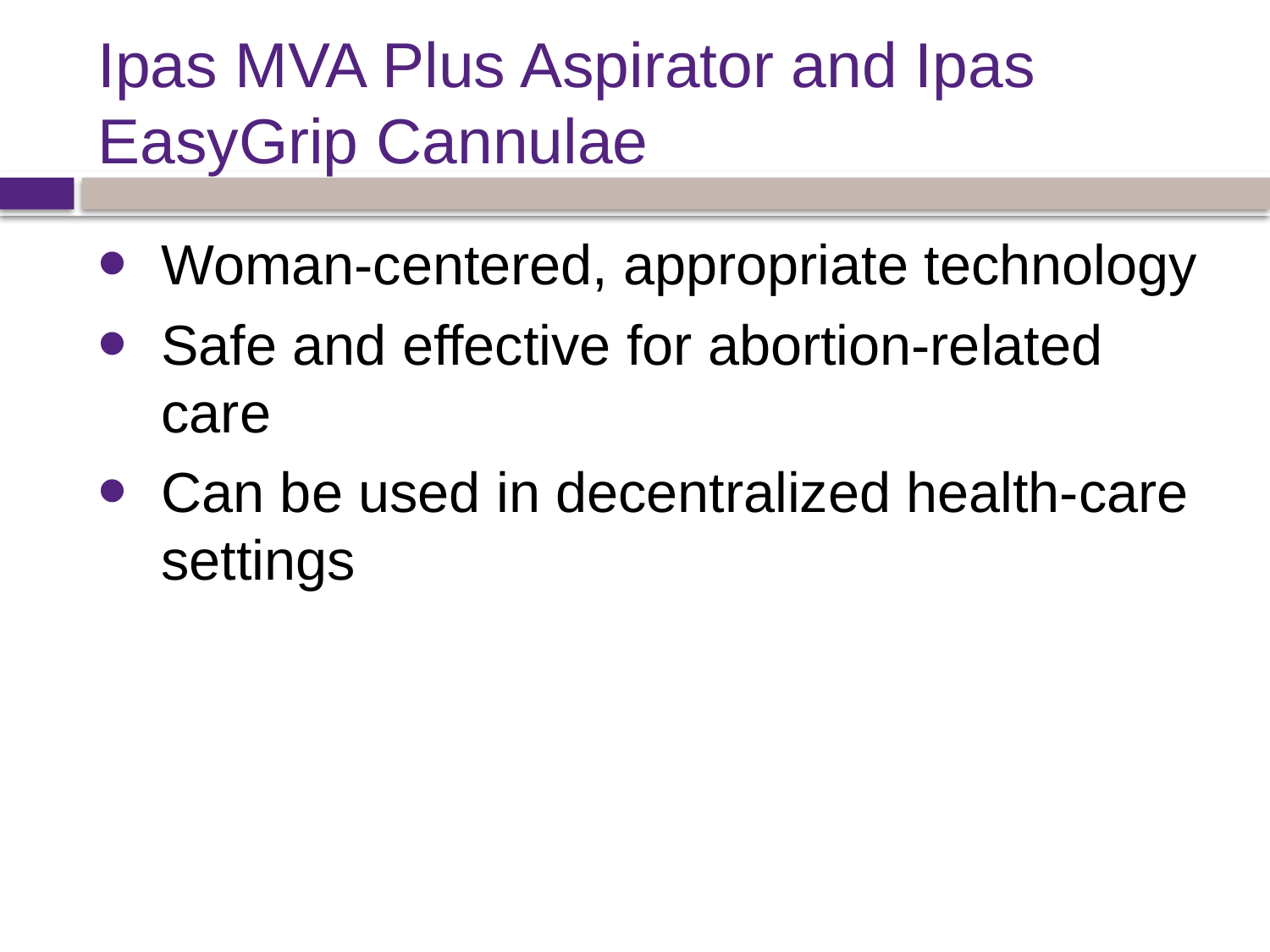

# Ipas MVA Plus Aspirator and Ipas EasyGrip Cannulae
Woman-centered, appropriate technology
Safe and effective for abortion-related care
Can be used in decentralized health-care settings